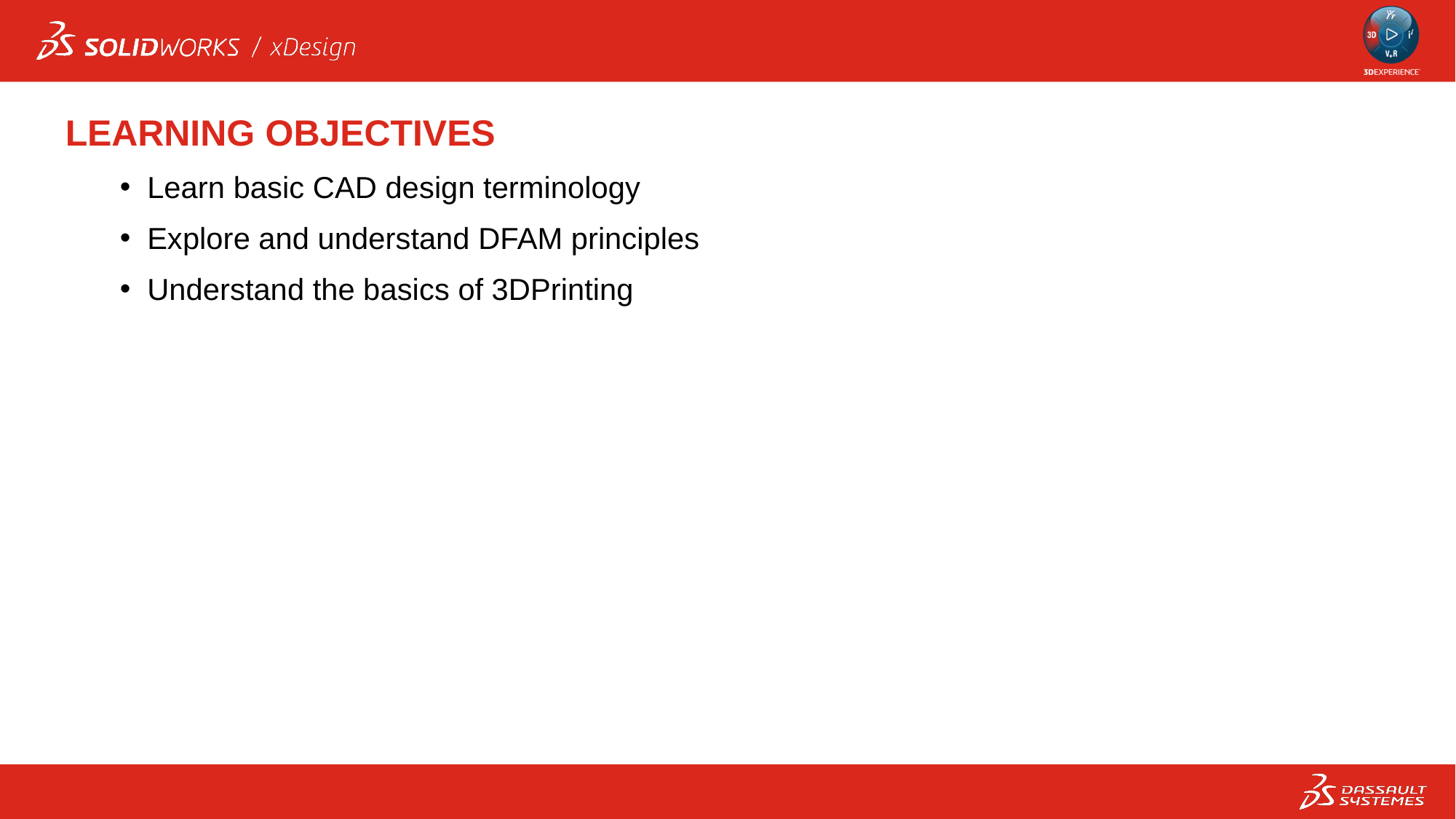

LEARNING OBJECTIVES
Learn basic CAD design terminology
Explore and understand DFAM principles
Understand the basics of 3DPrinting